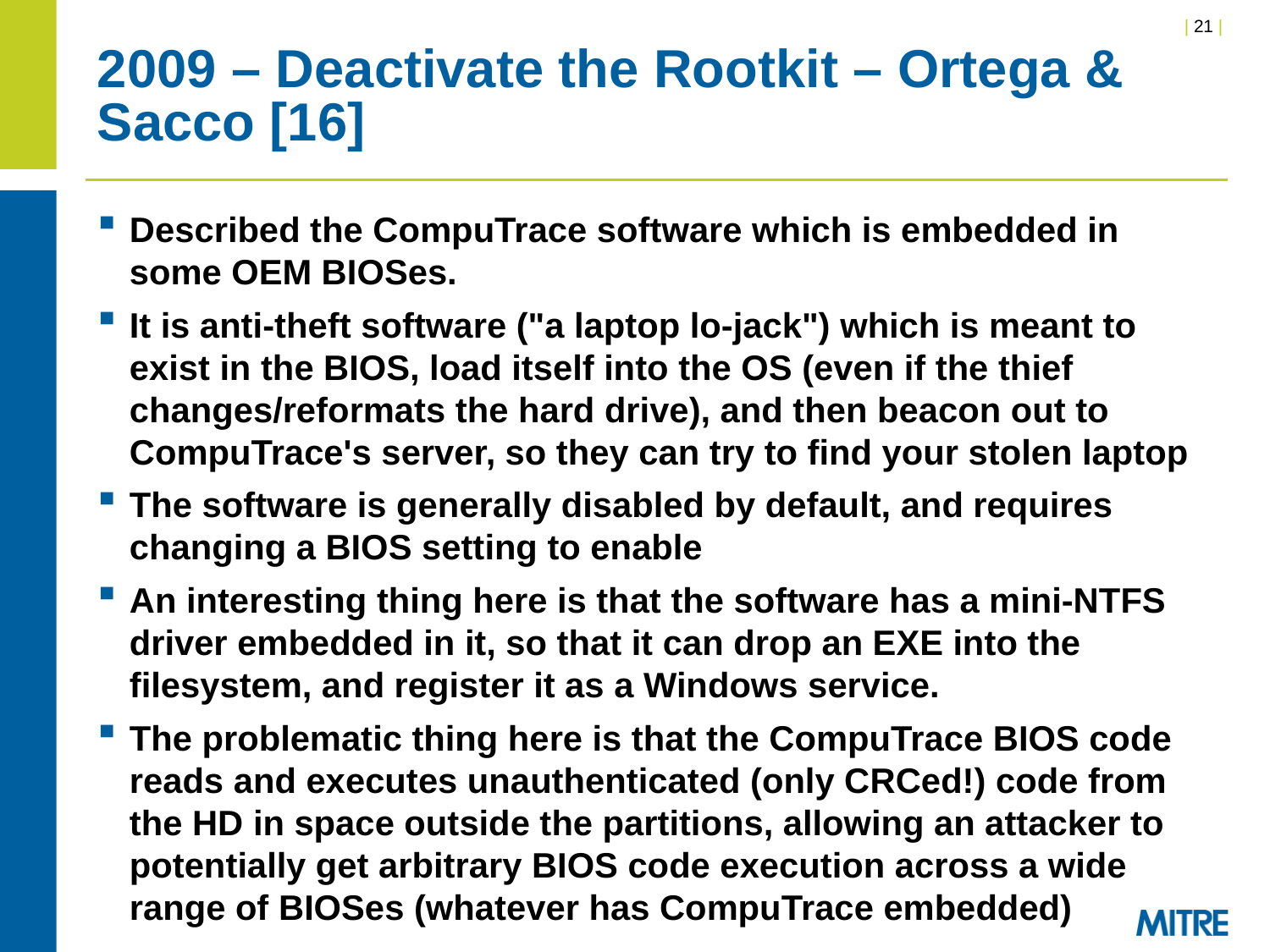

# 2009 – Deactivate the Rootkit – Ortega & Sacco [16]
Described the CompuTrace software which is embedded in some OEM BIOSes.
It is anti-theft software ("a laptop lo-jack") which is meant to exist in the BIOS, load itself into the OS (even if the thief changes/reformats the hard drive), and then beacon out to CompuTrace's server, so they can try to find your stolen laptop
The software is generally disabled by default, and requires changing a BIOS setting to enable
An interesting thing here is that the software has a mini-NTFS driver embedded in it, so that it can drop an EXE into the filesystem, and register it as a Windows service.
The problematic thing here is that the CompuTrace BIOS code reads and executes unauthenticated (only CRCed!) code from the HD in space outside the partitions, allowing an attacker to potentially get arbitrary BIOS code execution across a wide range of BIOSes (whatever has CompuTrace embedded)